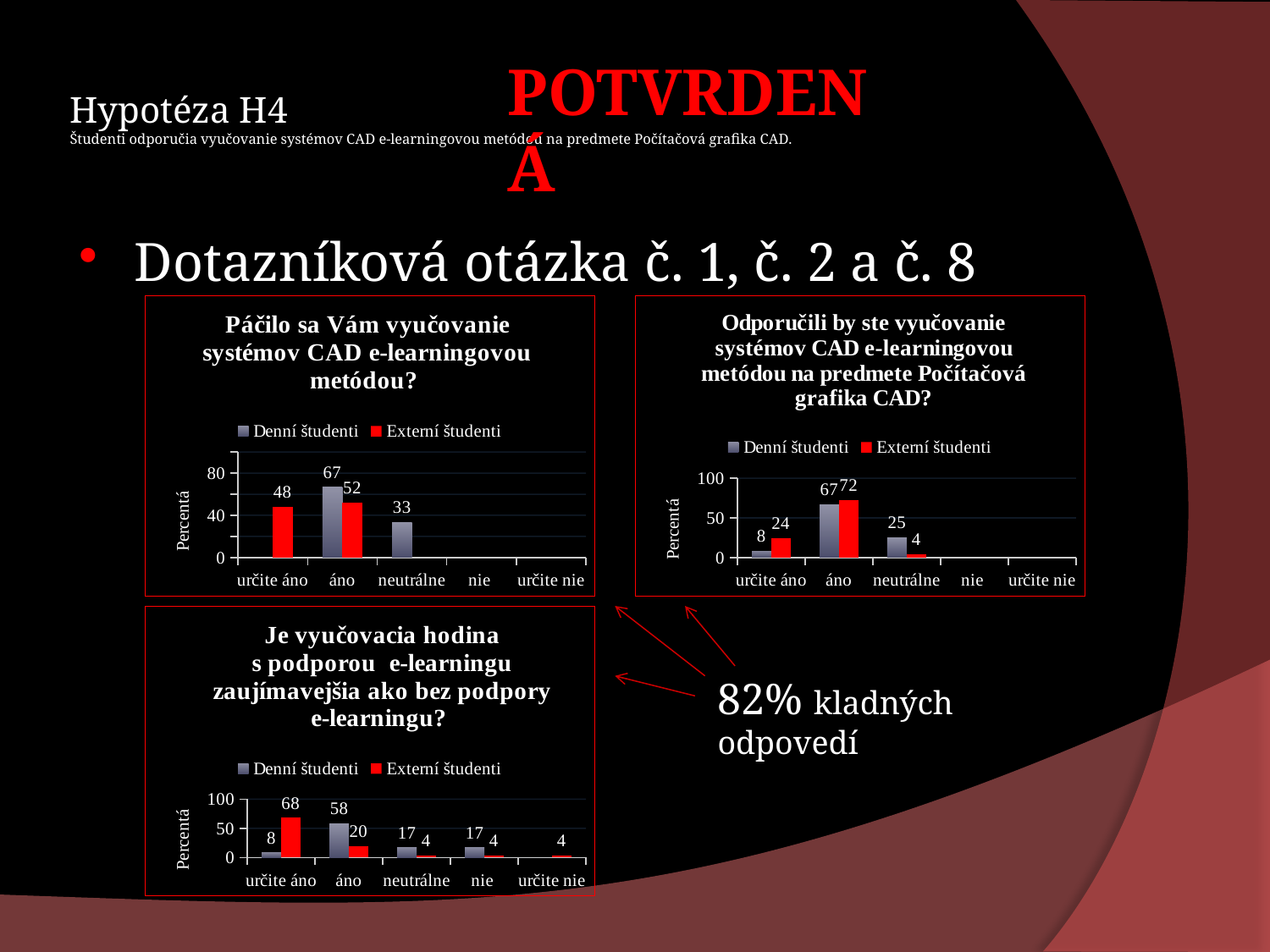

# Hypotéza H4 Študenti odporučia vyučovanie systémov CAD e-learningovou metódou na predmete Počítačová grafika CAD.
POTVRDENÁ
Dotazníková otázka č. 1, č. 2 a č. 8

### Chart: Páčilo sa Vám vyučovanie systémov CAD e-learningovou metódou?

| Category |  |  |
|---|---|---|
| určite áno | None | 48.0 |
| áno | 66.66666666666667 | 52.0 |
| neutrálne | 33.333333333333336 | None |
| nie  | None | None |
| určite nie | None | None |

### Chart: Odporučili by ste vyučovanie systémov CAD e-learningovou metódou na predmete Počítačová grafika CAD?

| Category |  |  |
|---|---|---|
| určite áno | 8.333333333333336 | 24.0 |
| áno | 66.66666666666667 | 72.0 |
| neutrálne | 25.0 | 4.0 |
| nie  | None | None |
| určite nie | None | None |

### Chart: Je vyučovacia hodina s podporou  e-learningu zaujímavejšia ako bez podpory e-learningu?

| Category |  |  |
|---|---|---|
| určite áno | 8.333333333333336 | 68.0 |
| áno | 58.333333333333336 | 20.0 |
| neutrálne | 16.666666666666668 | 4.0 |
| nie  | 16.666666666666668 | 4.0 |
| určite nie | None | 4.0 |
82% kladných odpovedí